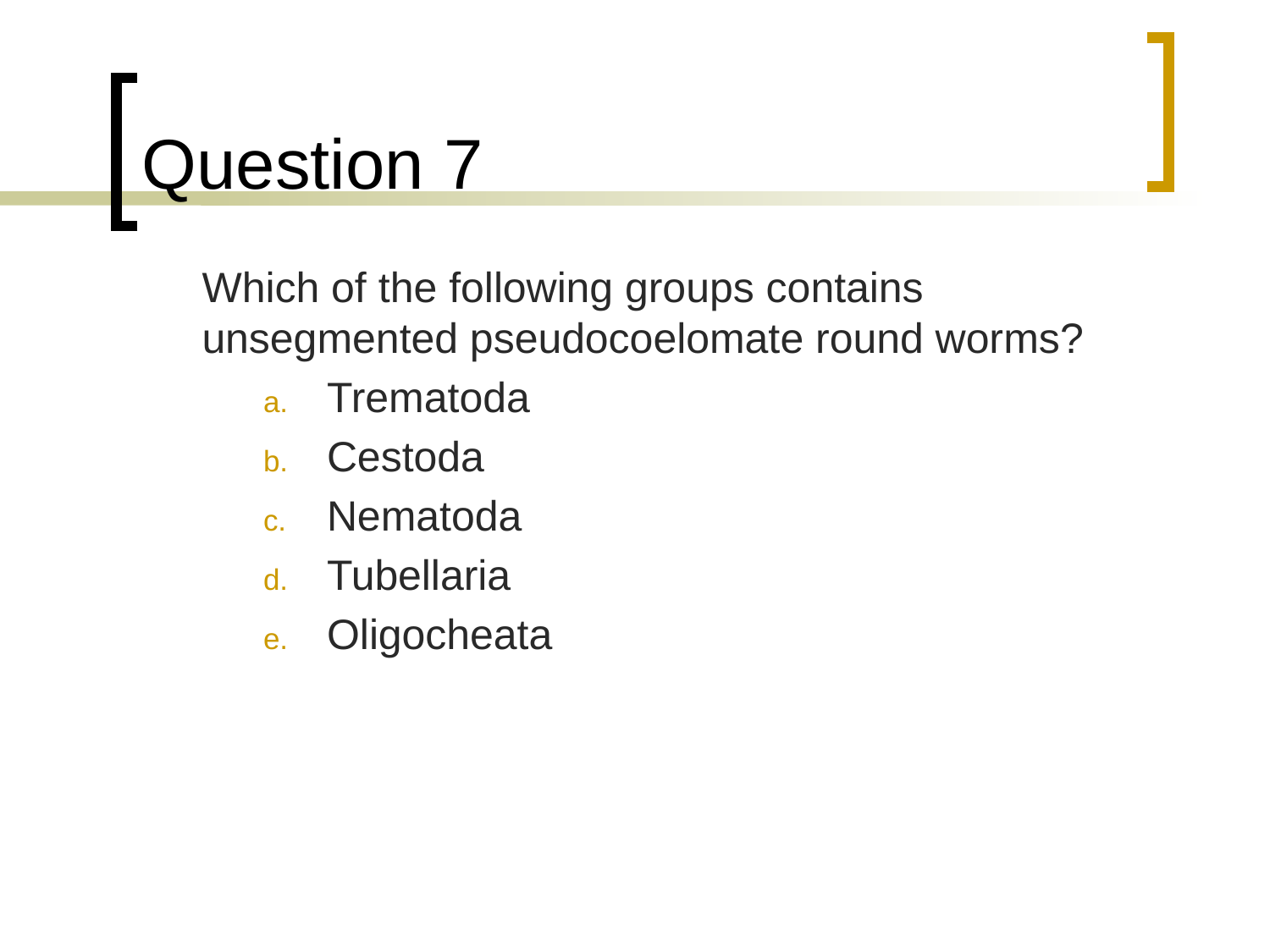

# Question 7
	Which of the following groups contains unsegmented pseudocoelomate round worms?
Trematoda
Cestoda
Nematoda
Tubellaria
Oligocheata